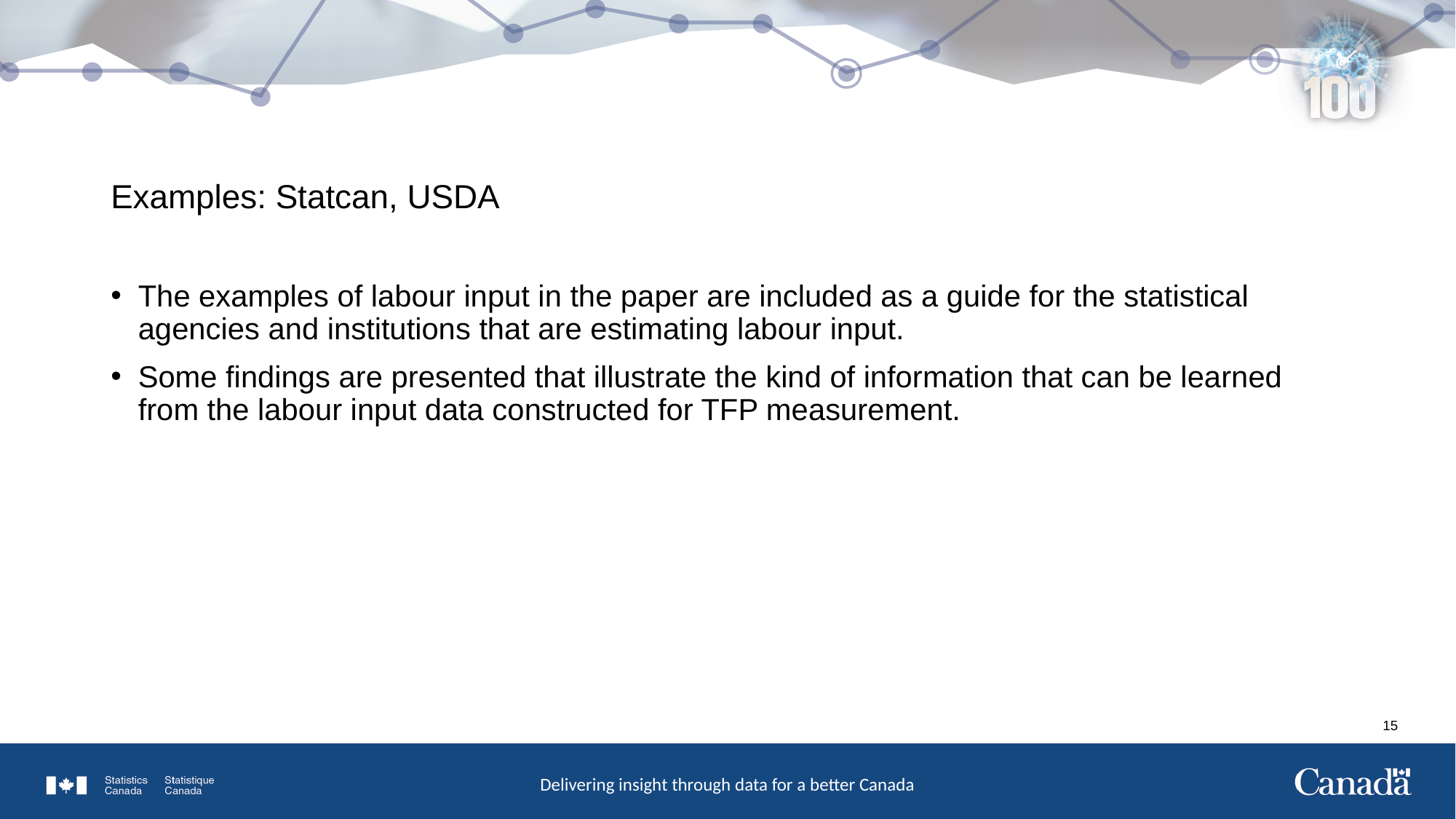

# Examples: Statcan, USDA
The examples of labour input in the paper are included as a guide for the statistical agencies and institutions that are estimating labour input.
Some findings are presented that illustrate the kind of information that can be learned from the labour input data constructed for TFP measurement.

15